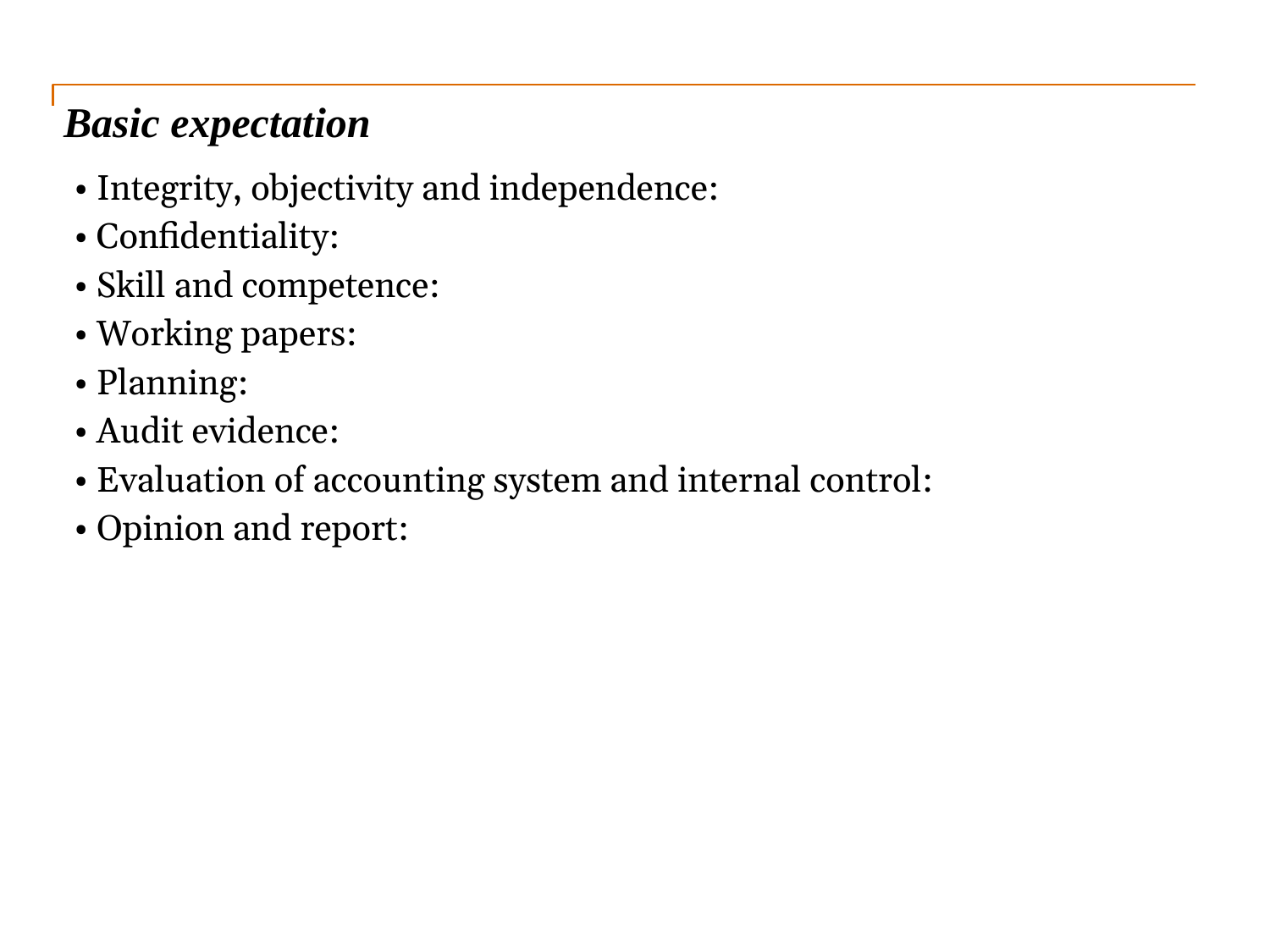

# Basic expectation
• Integrity, objectivity and independence:
• Confidentiality:
• Skill and competence:
• Working papers:
• Planning:
• Audit evidence:
• Evaluation of accounting system and internal control:
• Opinion and report: